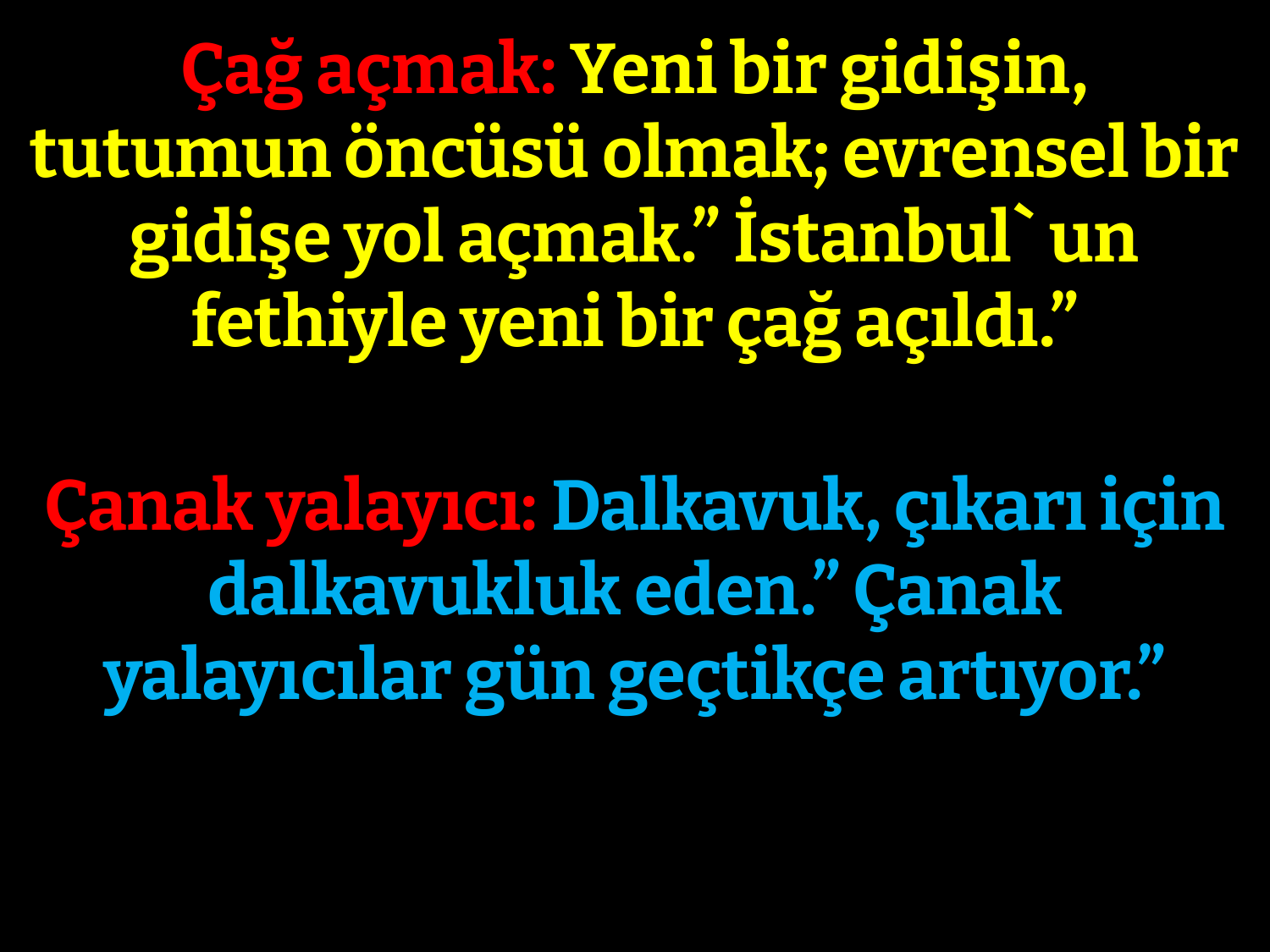

Çağ açmak: Yeni bir gidişin, tutumun öncüsü olmak; evrensel bir gidişe yol açmak.” İstanbul` un fethiyle yeni bir çağ açıldı.”
#
Çanak yalayıcı: Dalkavuk, çıkarı için dalkavukluk eden.” Çanak yalayıcılar gün geçtikçe artıyor.”